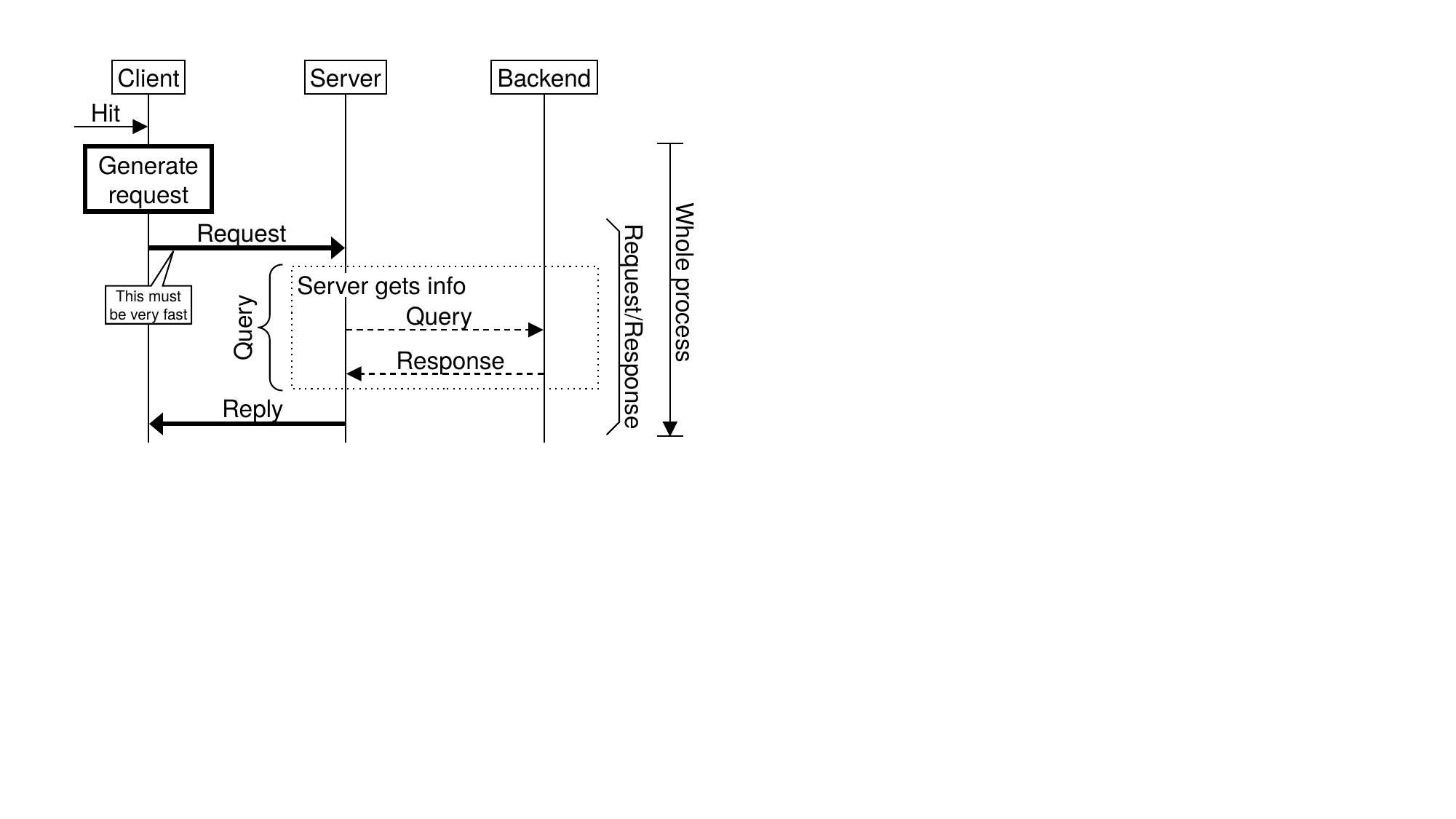

Client
Server
Backend
Hit
Generate
request
Request

Whole process
Server gets info
This must
be very fast
Query
Request/Response
Query
Response
Reply